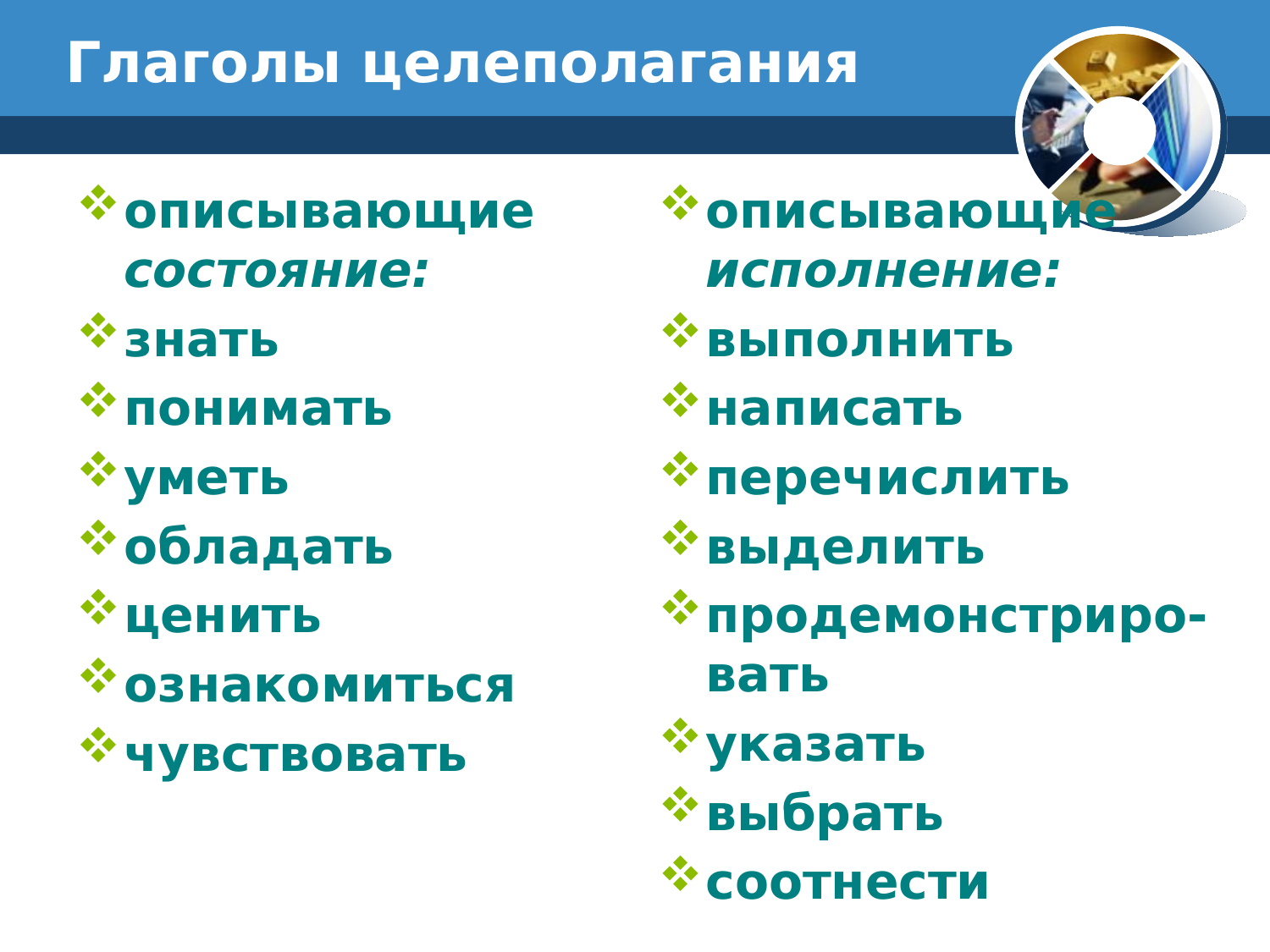

# Глаголы целеполагания
описывающие состояние:
знать
понимать
уметь
обладать
ценить
ознакомиться
чувствовать

описывающие исполнение:
выполнить
написать
перечислить
выделить
продемонстриро-вать
указать
выбрать
соотнести